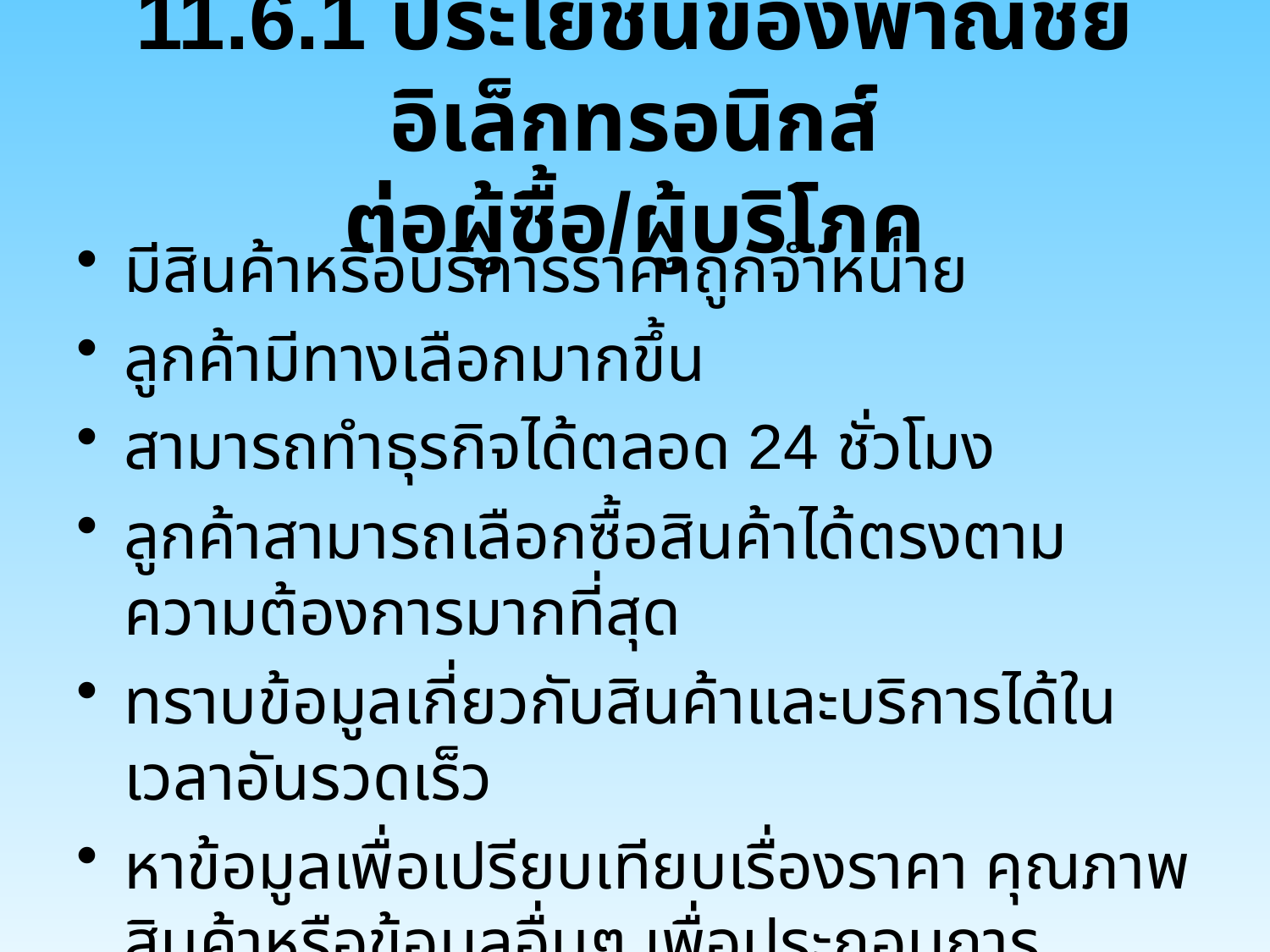

# 11.6.1 ประโยชน์ของพาณิชย์อิเล็กทรอนิกส์ ต่อผู้ซื้อ/ผู้บริโภค
มีสินค้าหรือบริการราคาถูกจำหน่าย
ลูกค้ามีทางเลือกมากขึ้น
สามารถทำธุรกิจได้ตลอด 24 ชั่วโมง
ลูกค้าสามารถเลือกซื้อสินค้าได้ตรงตามความต้องการมากที่สุด
ทราบข้อมูลเกี่ยวกับสินค้าและบริการได้ในเวลาอันรวดเร็ว
หาข้อมูลเพื่อเปรียบเทียบเรื่องราคา คุณภาพสินค้าหรือข้อมูลอื่นๆ เพื่อประกอบการตัดสินใจซื้อได้ง่าย